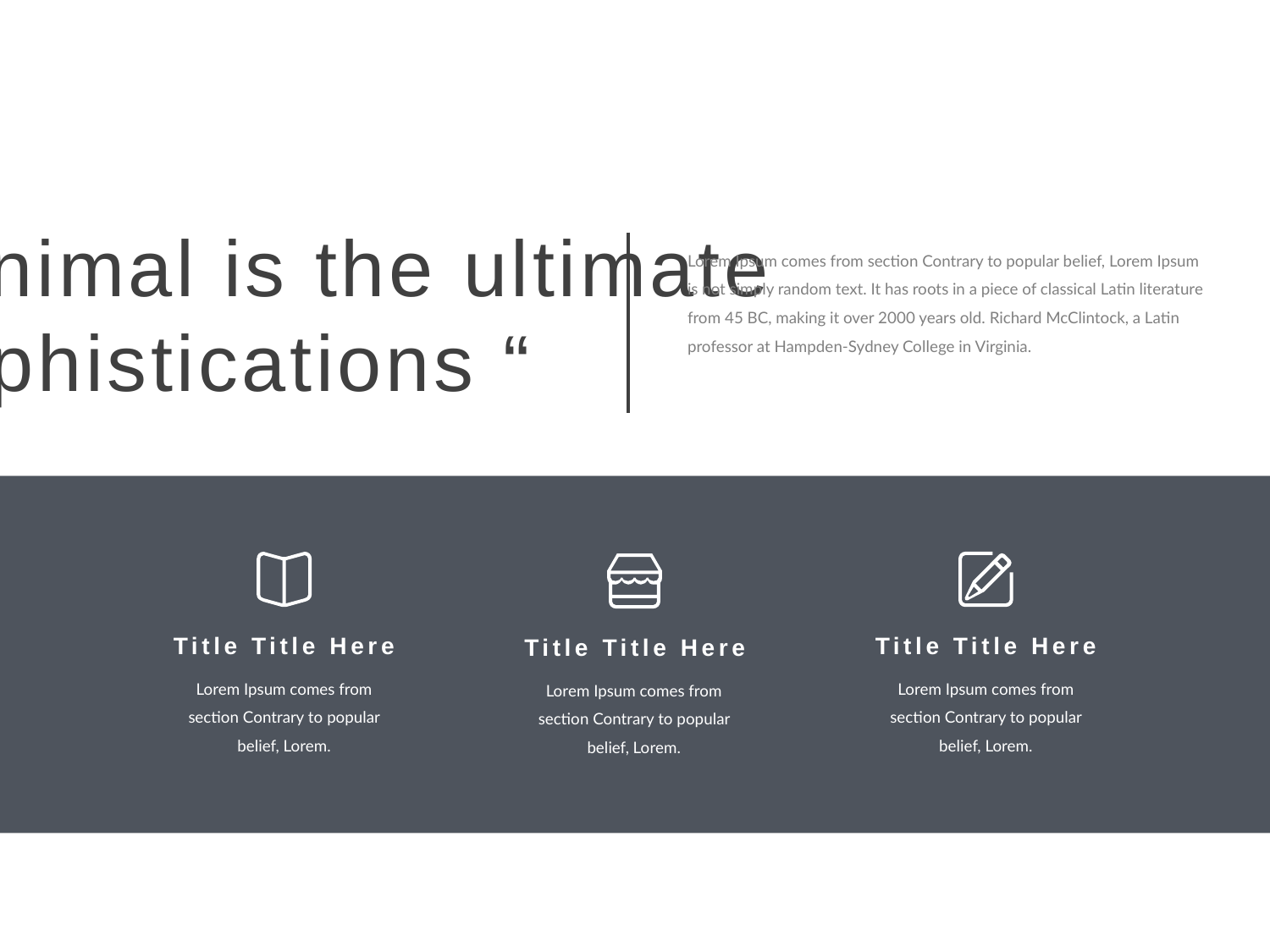

Minimal is the ultimate
sophistications “
Lorem Ipsum comes from section Contrary to popular belief, Lorem Ipsum is not simply random text. It has roots in a piece of classical Latin literature from 45 BC, making it over 2000 years old. Richard McClintock, a Latin professor at Hampden-Sydney College in Virginia.

Title Title Here
Lorem Ipsum comes from section Contrary to popular belief, Lorem.

Title Title Here
Title Title Here
Lorem Ipsum comes from section Contrary to popular belief, Lorem.
Lorem Ipsum comes from section Contrary to popular belief, Lorem.